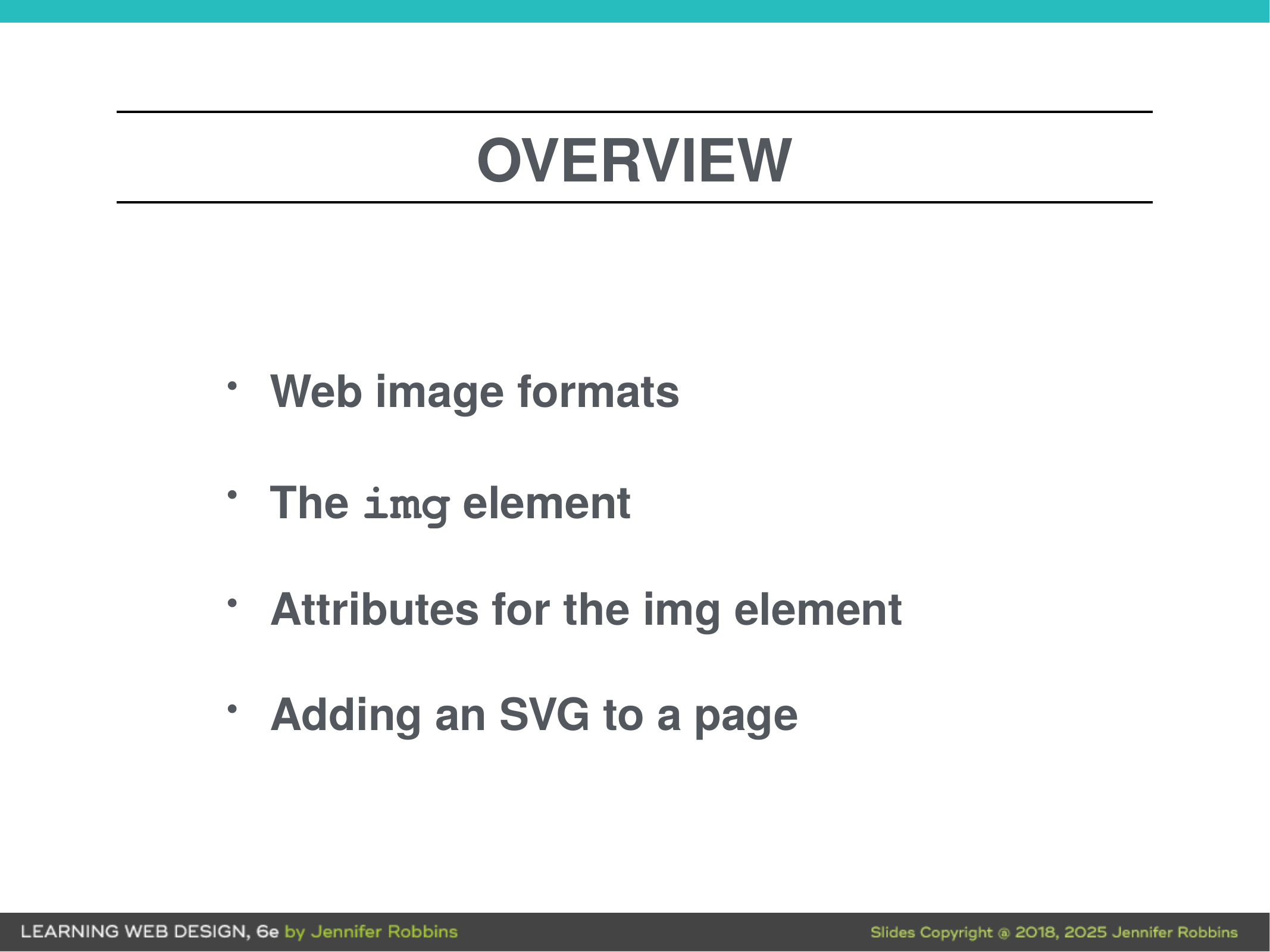

Web image formats
The img element
Attributes for the img element
Adding an SVG to a page